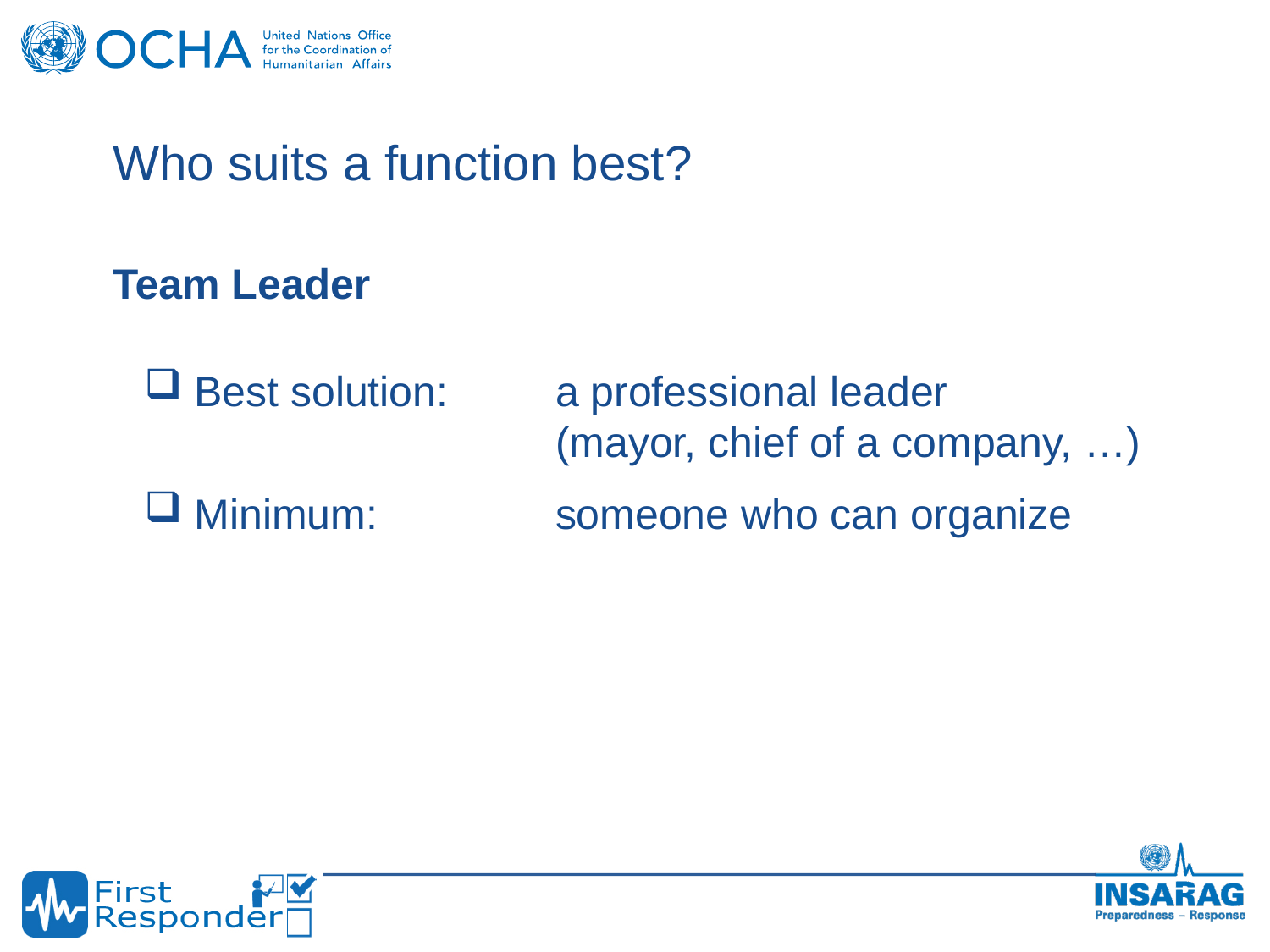

Who suits a function best?
Team Leader
Best solution:	a professional leader
 	(mayor, chief of a company, …)
Minimum:	someone who can organize